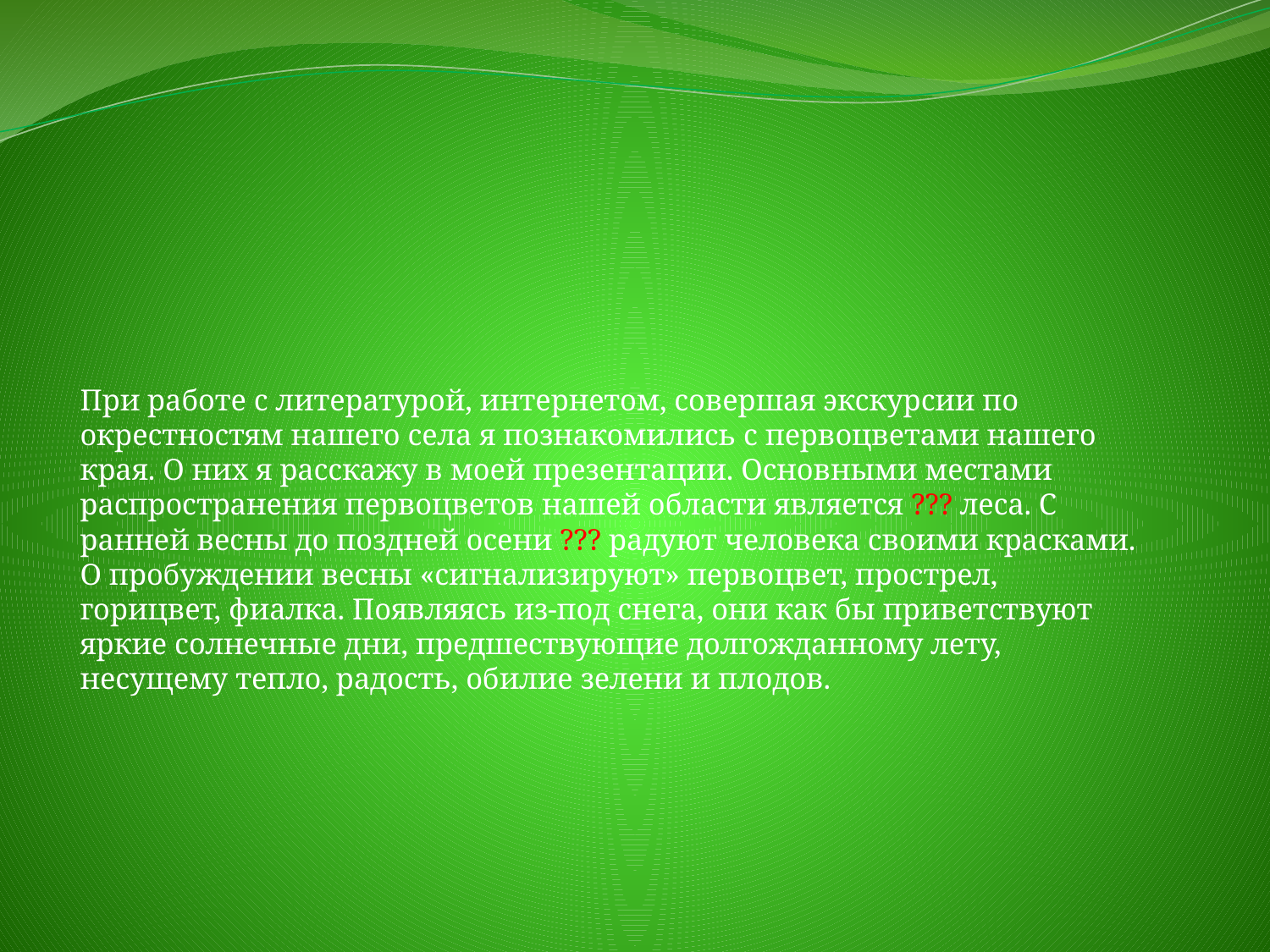

#
При работе с литературой, интернетом, совершая экскурсии по окрестностям нашего села я познакомились с первоцветами нашего края. О них я расскажу в моей презентации. Основными местами распространения первоцветов нашей области является ??? леса. С ранней весны до поздней осени ??? радуют человека своими красками. О пробуждении весны «сигнализируют» первоцвет, прострел, горицвет, фиалка. Появляясь из-под снега, они как бы приветствуют яркие солнечные дни, предшествующие долгожданному лету, несущему тепло, радость, обилие зелени и плодов.